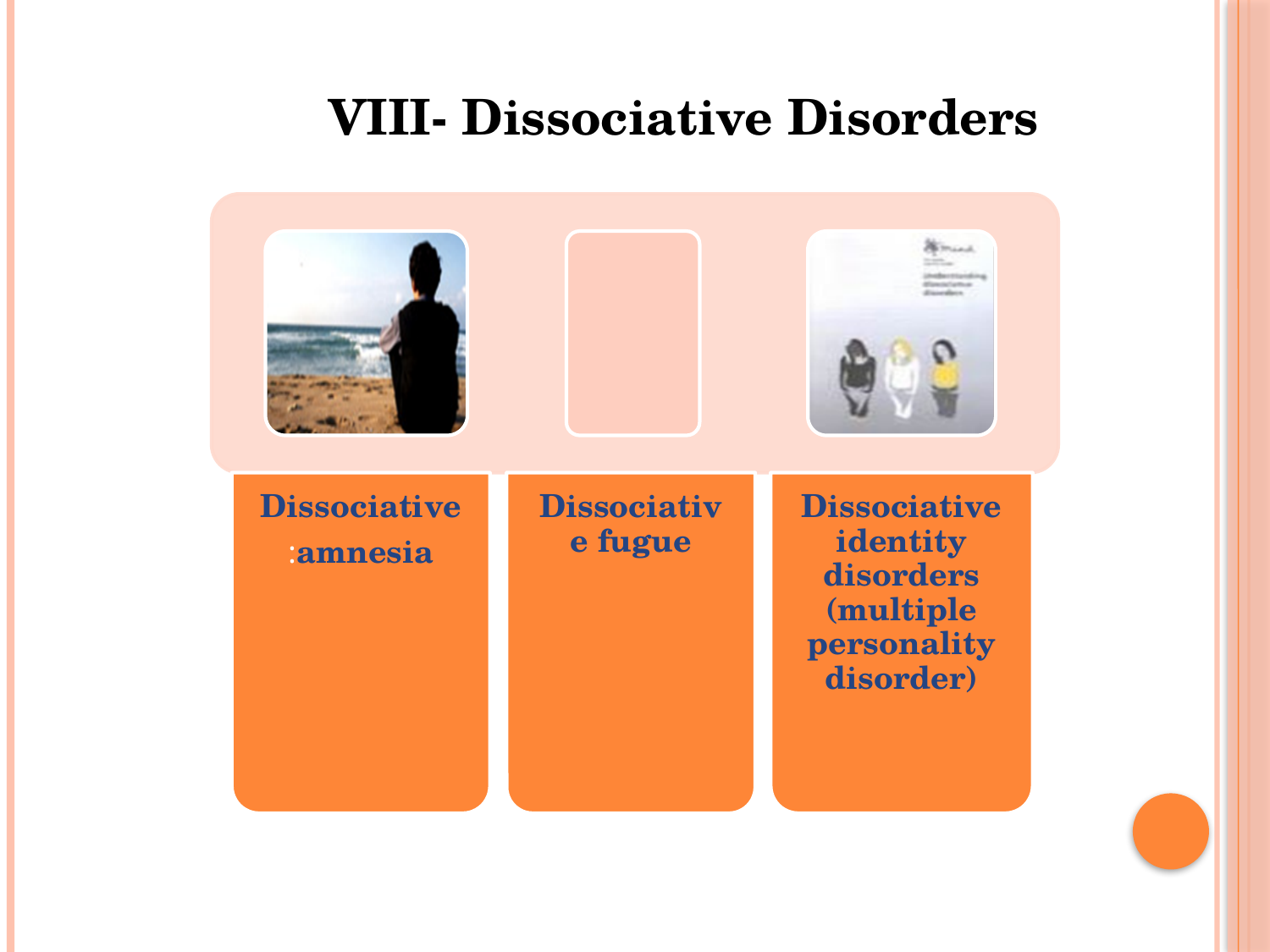

VIII- Dissociative Disorders
Dissociative
amnesia:
Dissociative fugue
Dissociative identity disorders (multiple personality disorder)